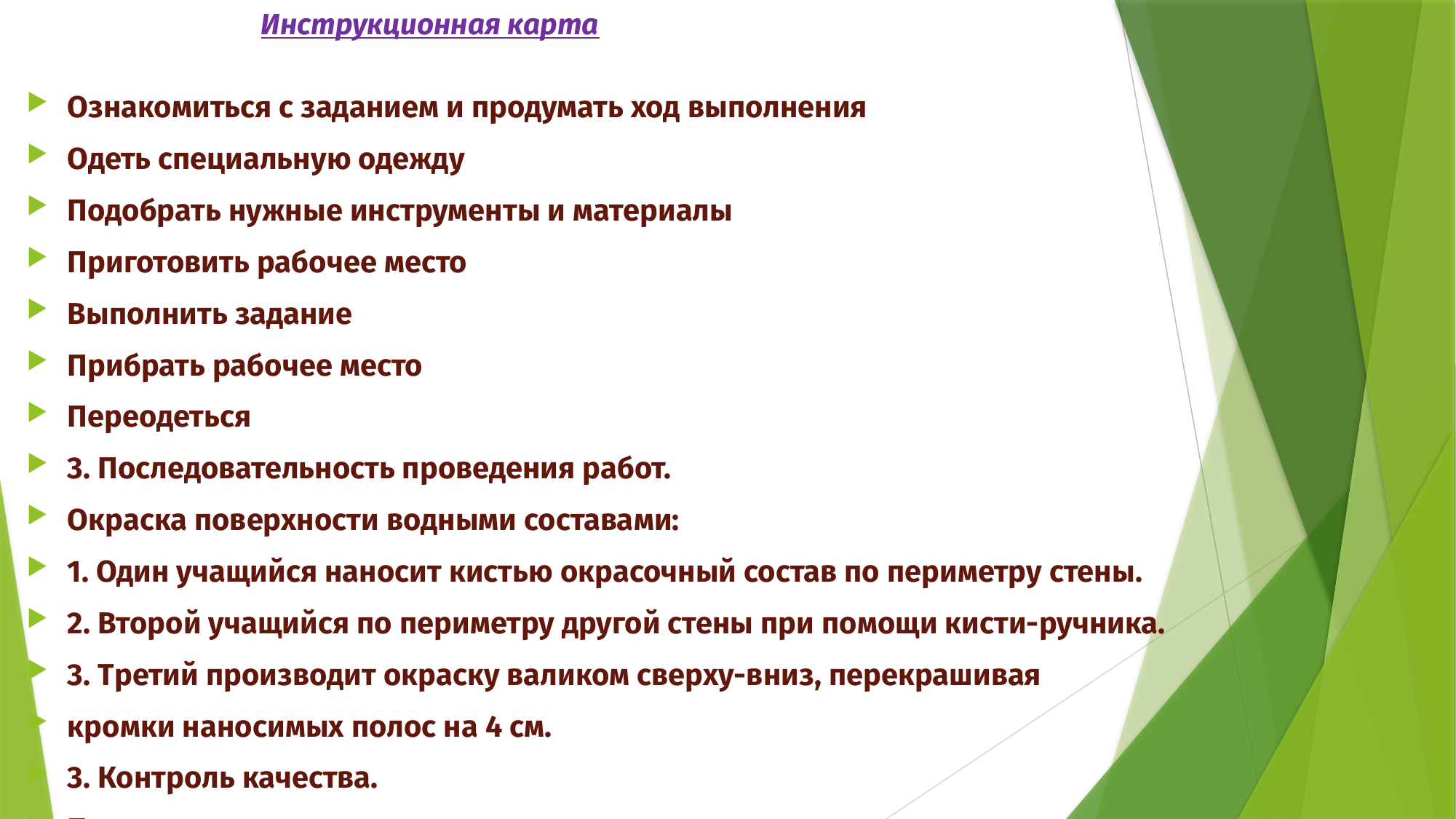

# Инструкционная карта
Ознакомиться с заданием и продумать ход выполнения
Одеть специальную одежду
Подобрать нужные инструменты и материалы
Приготовить рабочее место
Выполнить задание
Прибрать рабочее место
Переодеться
3. Последовательность проведения работ.
Окраска поверхности водными составами:
1. Один учащийся наносит кистью окрасочный состав по периметру стены.
2. Второй учащийся по периметру другой стены при помощи кисти-ручника.
3. Третий производит окраску валиком сверху-вниз, перекрашивая
кромки наносимых полос на 4 см.
3. Контроль качества.
Поверхности, окрашенные водными составами должны иметь однородную
фактуру. На общем фоне полос, пятен, следов кисти не допускается.